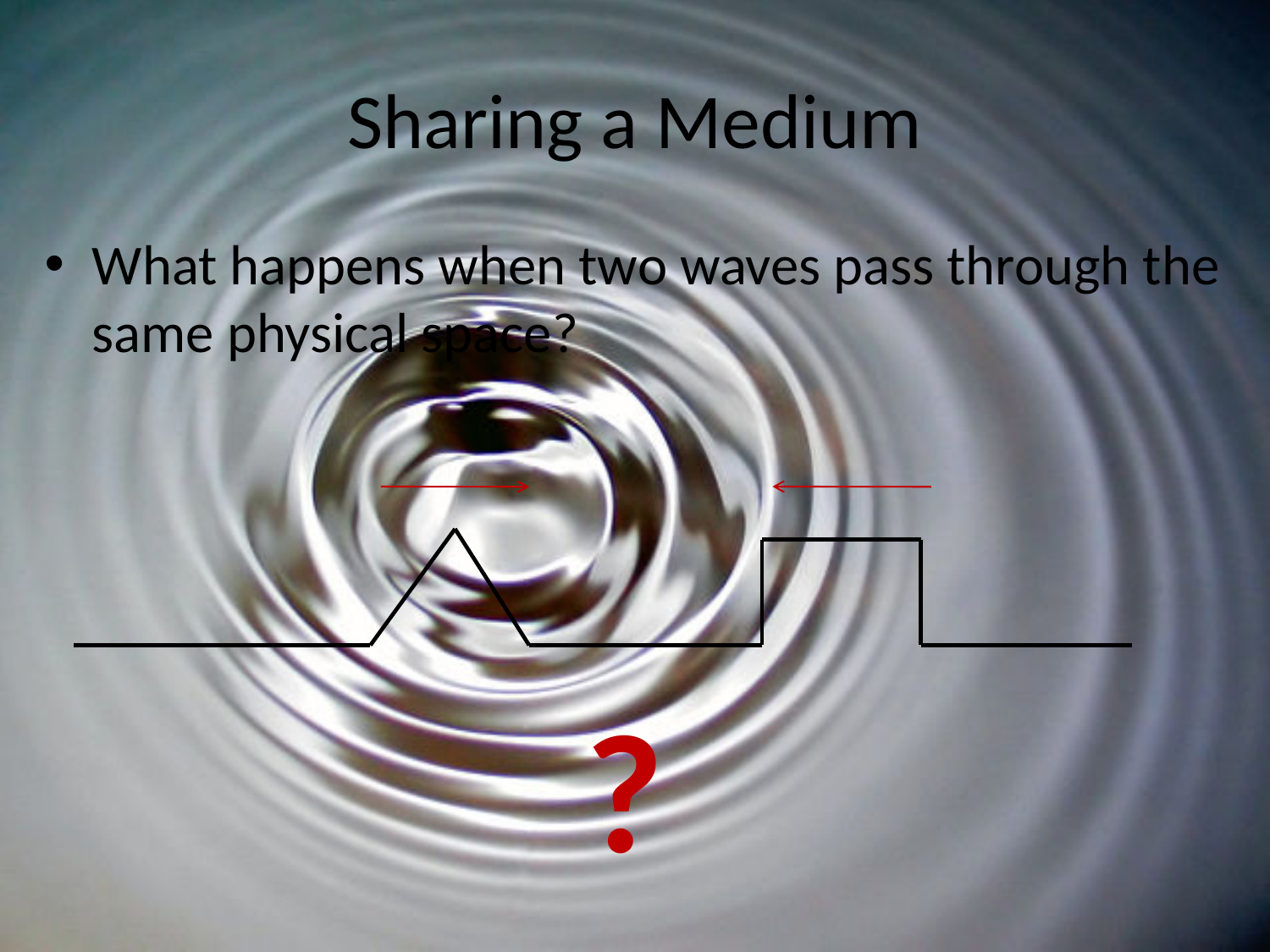

# Sharing a Medium
What happens when two waves pass through the same physical space?
?